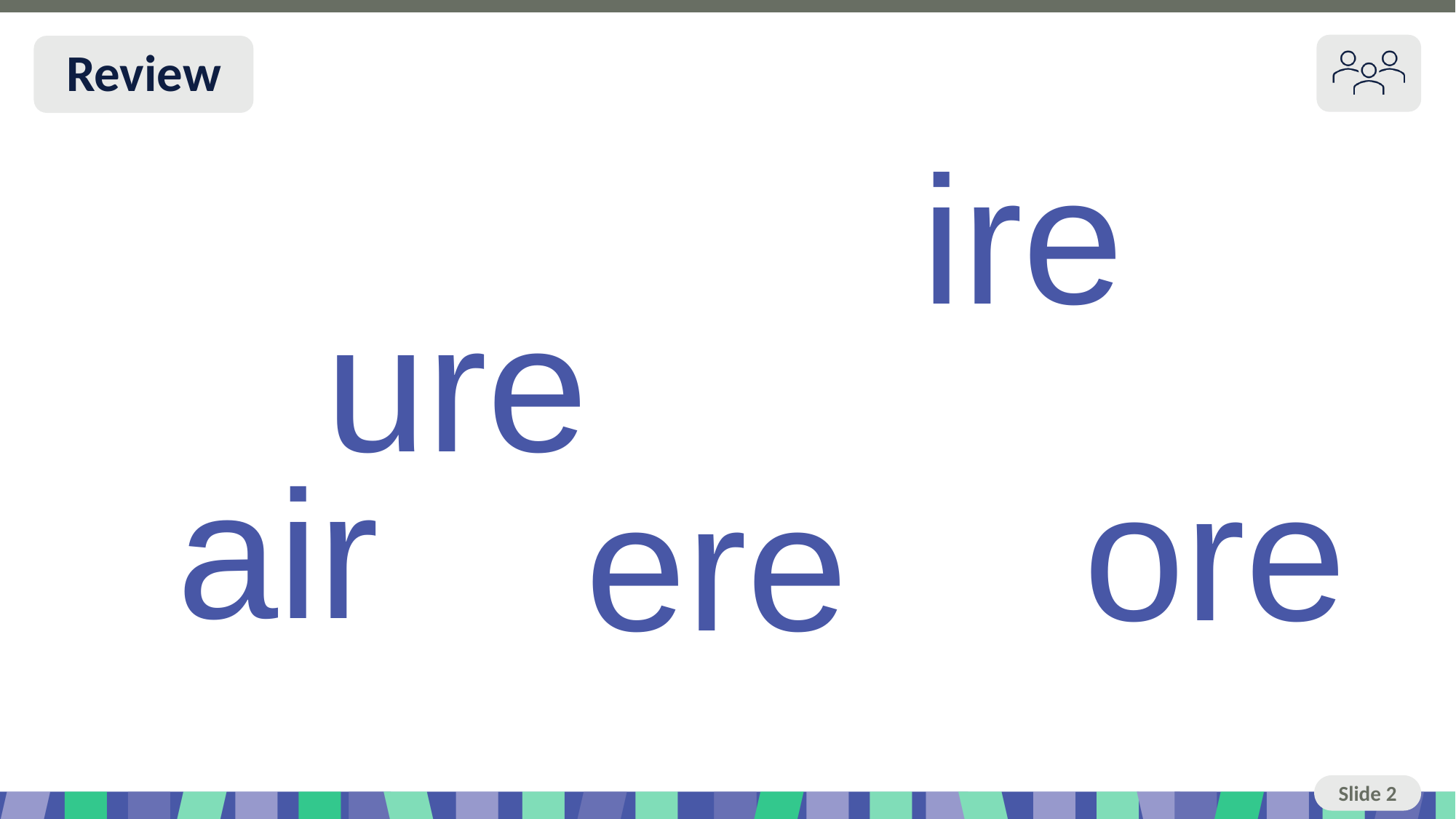

# Slide 2 Review You do
 ure
 ire
 ore
 ere
 air